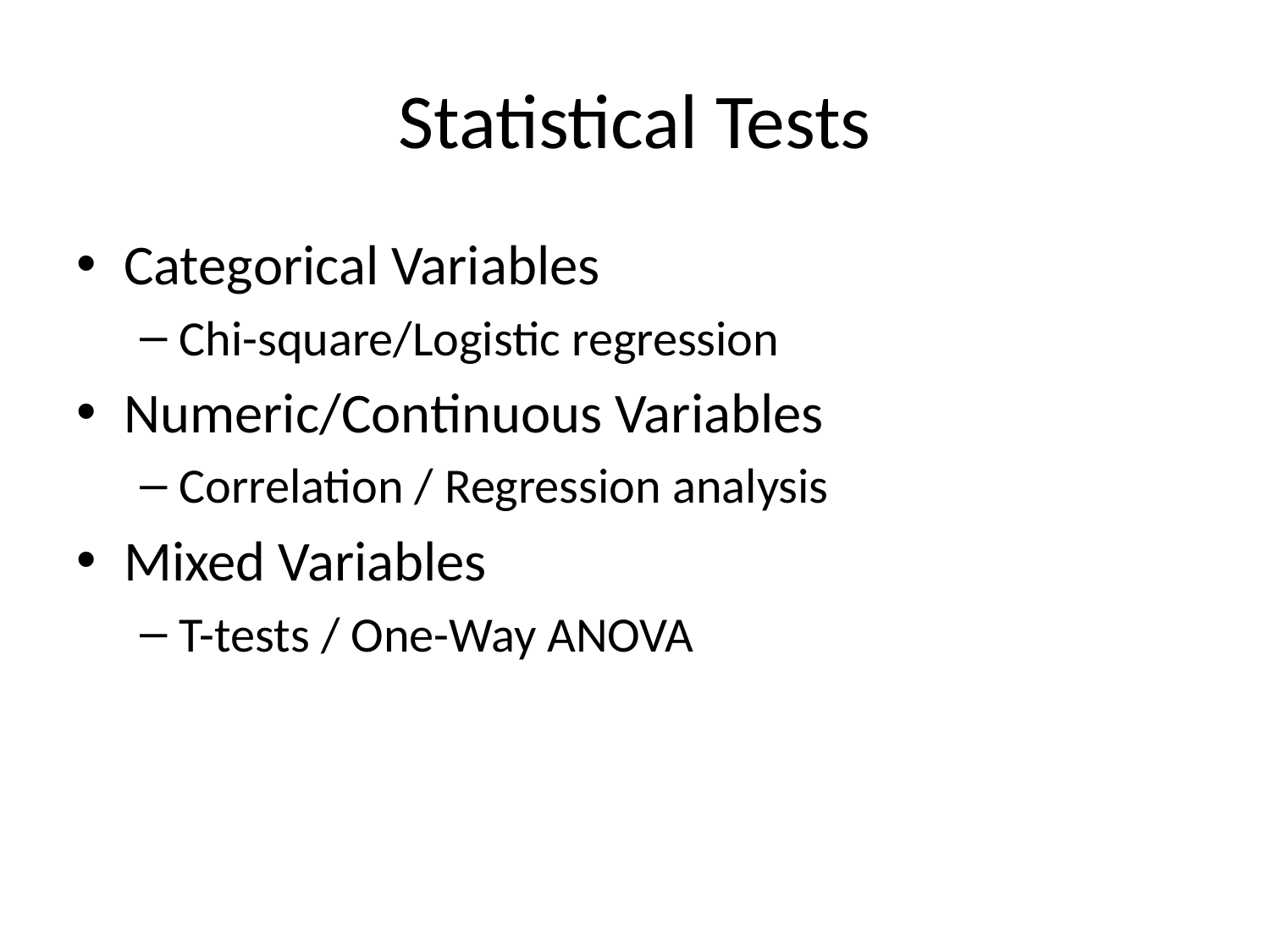

# Statistical Tests
Categorical Variables
Chi-square/Logistic regression
Numeric/Continuous Variables
Correlation / Regression analysis
Mixed Variables
T-tests / One-Way ANOVA